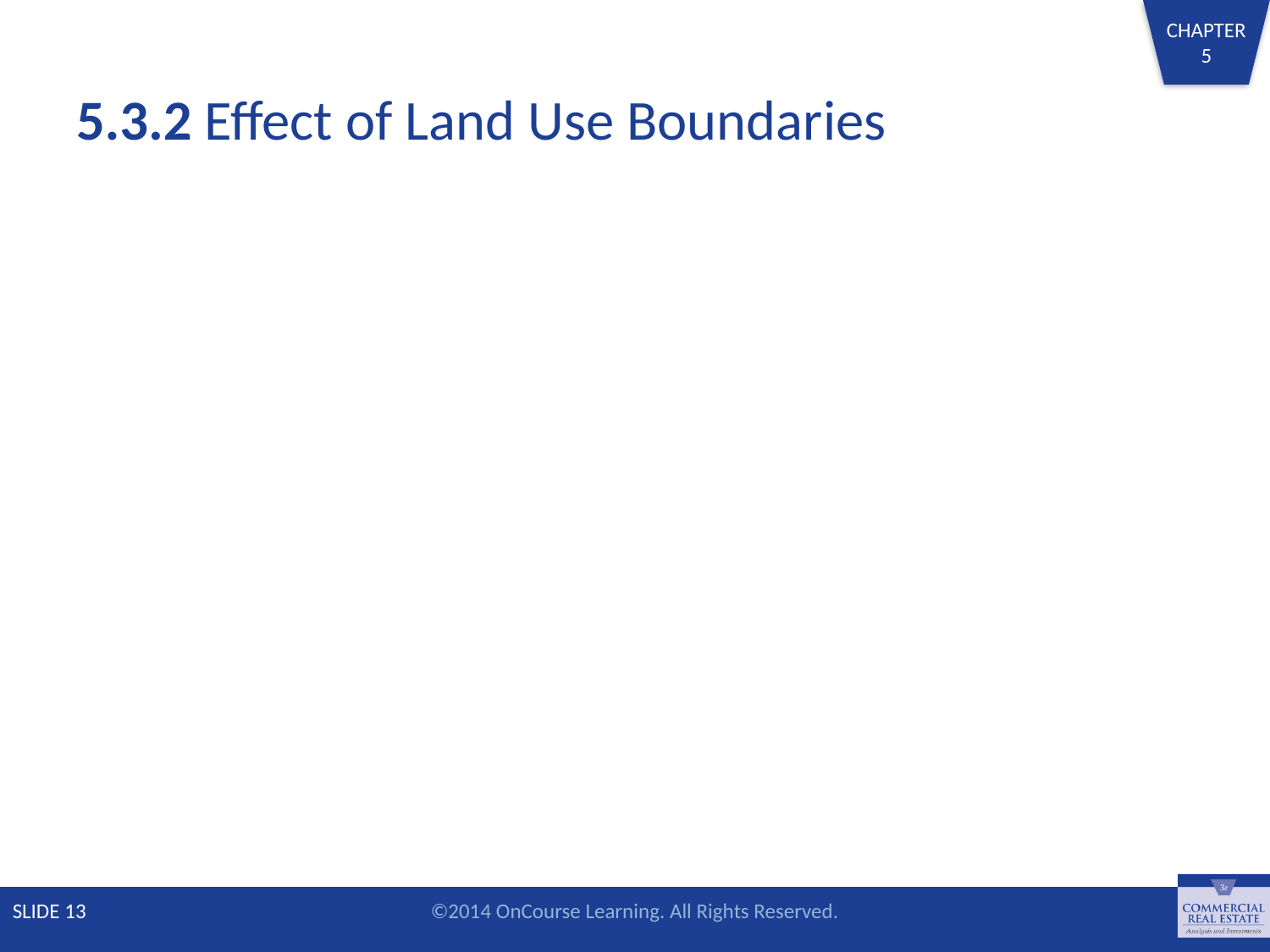

# 5.3.2 Effect of Land Use Boundaries

SLIDE 13